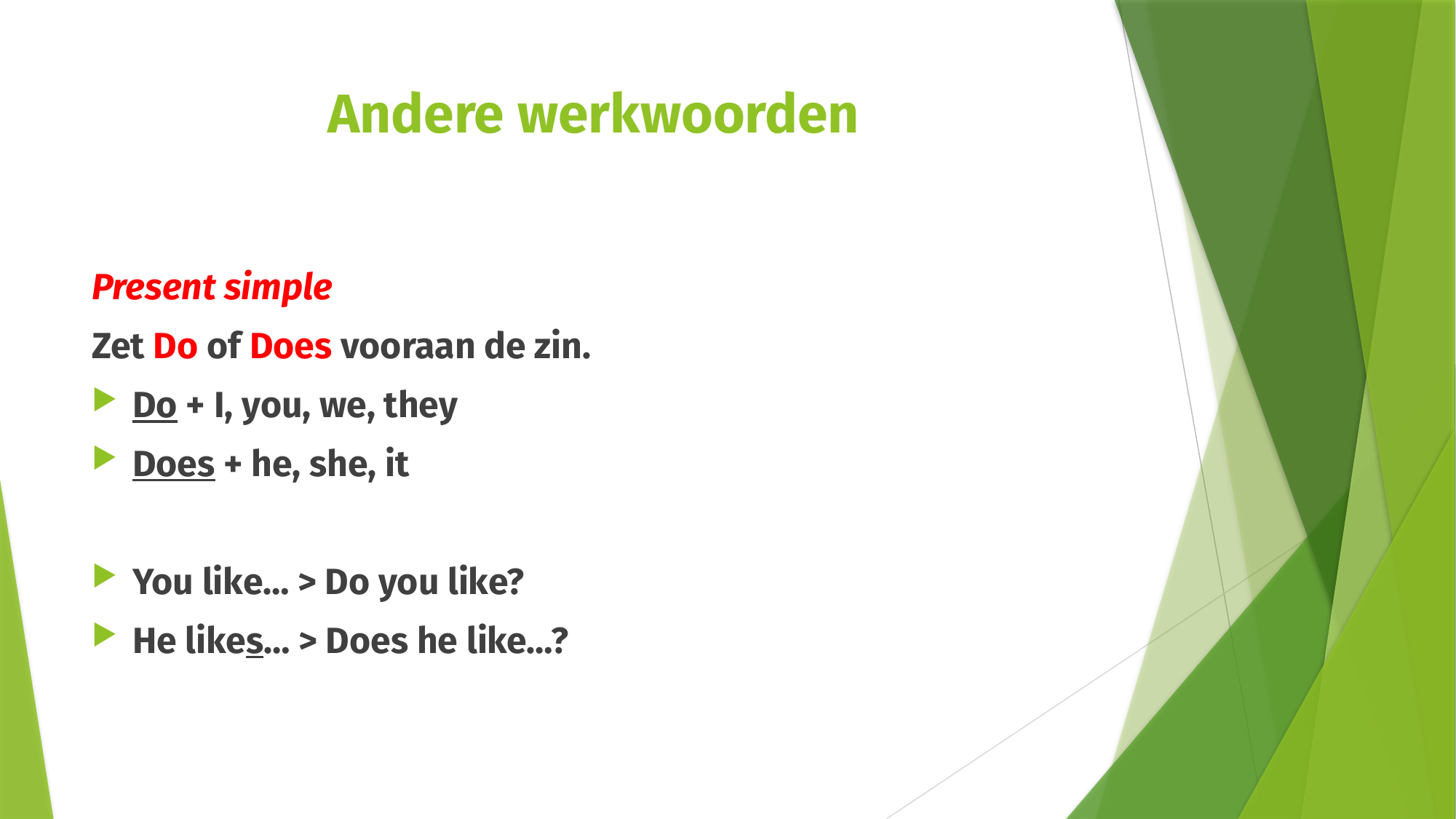

# Andere werkwoorden
Present simple
Zet Do of Does vooraan de zin.
Do + I, you, we, they
Does + he, she, it

You like… > Do you like?
He likes… > Does he like…?